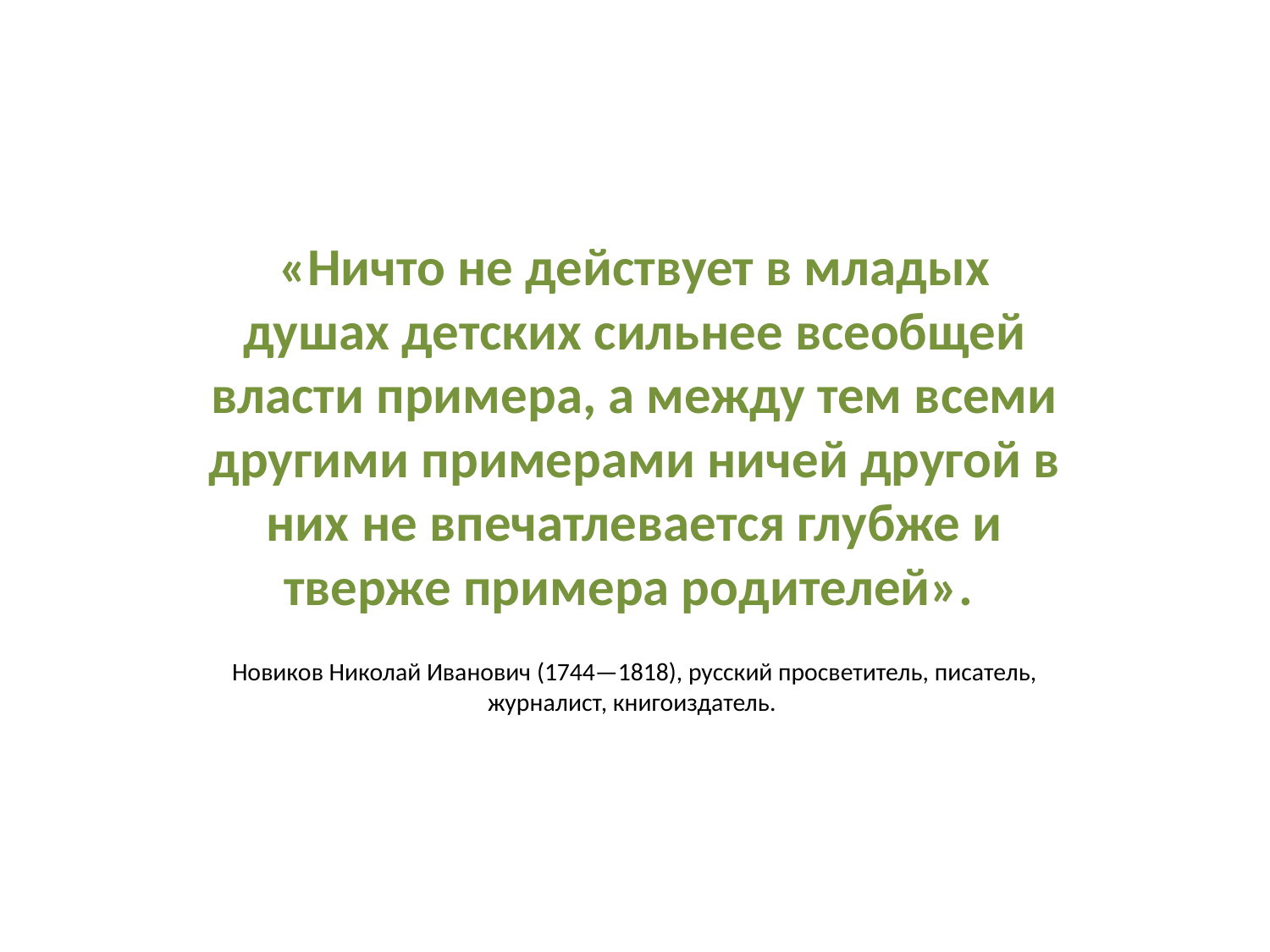

«Ничто не действует в младых душах детских сильнее всеобщей власти примера, а между тем всеми другими примерами ничей другой в них не впечатлевается глубже и тверже примера родителей».

Новиков Николай Иванович (1744—1818), русский просветитель, писатель, журналист, книгоиздатель.